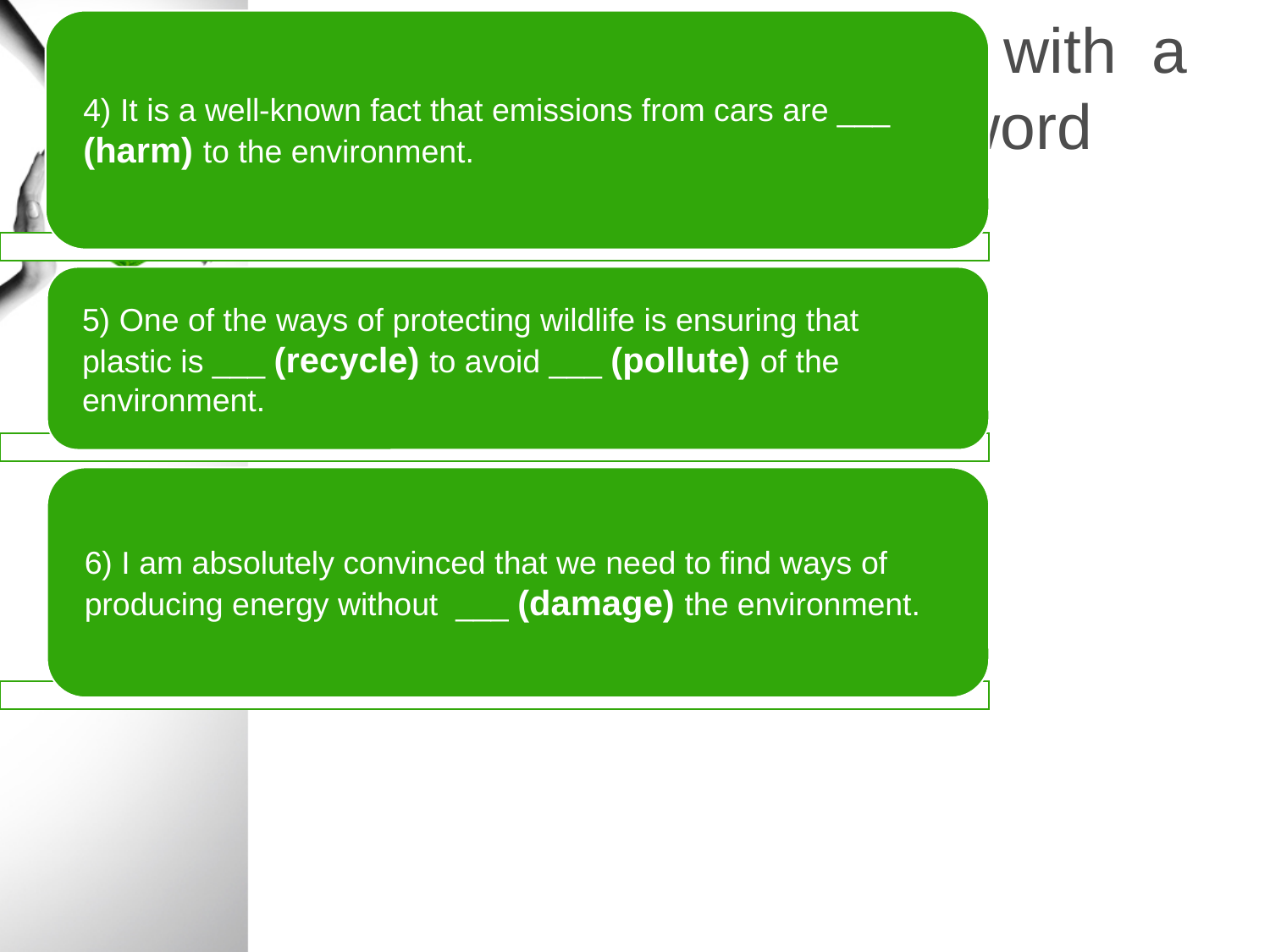

# Complete the sentences with  a suitable form of the word

4) It is a well-known fact that emissions from cars are ___ (harm) to the environment.

5) One of the ways of protecting wildlife is ensuring that plastic is ___ (recycle) to avoid ___ (pollute) of the environment.

6) I am absolutely convinced that we need to find ways of producing energy without  ___ (damage) the environment.
C*